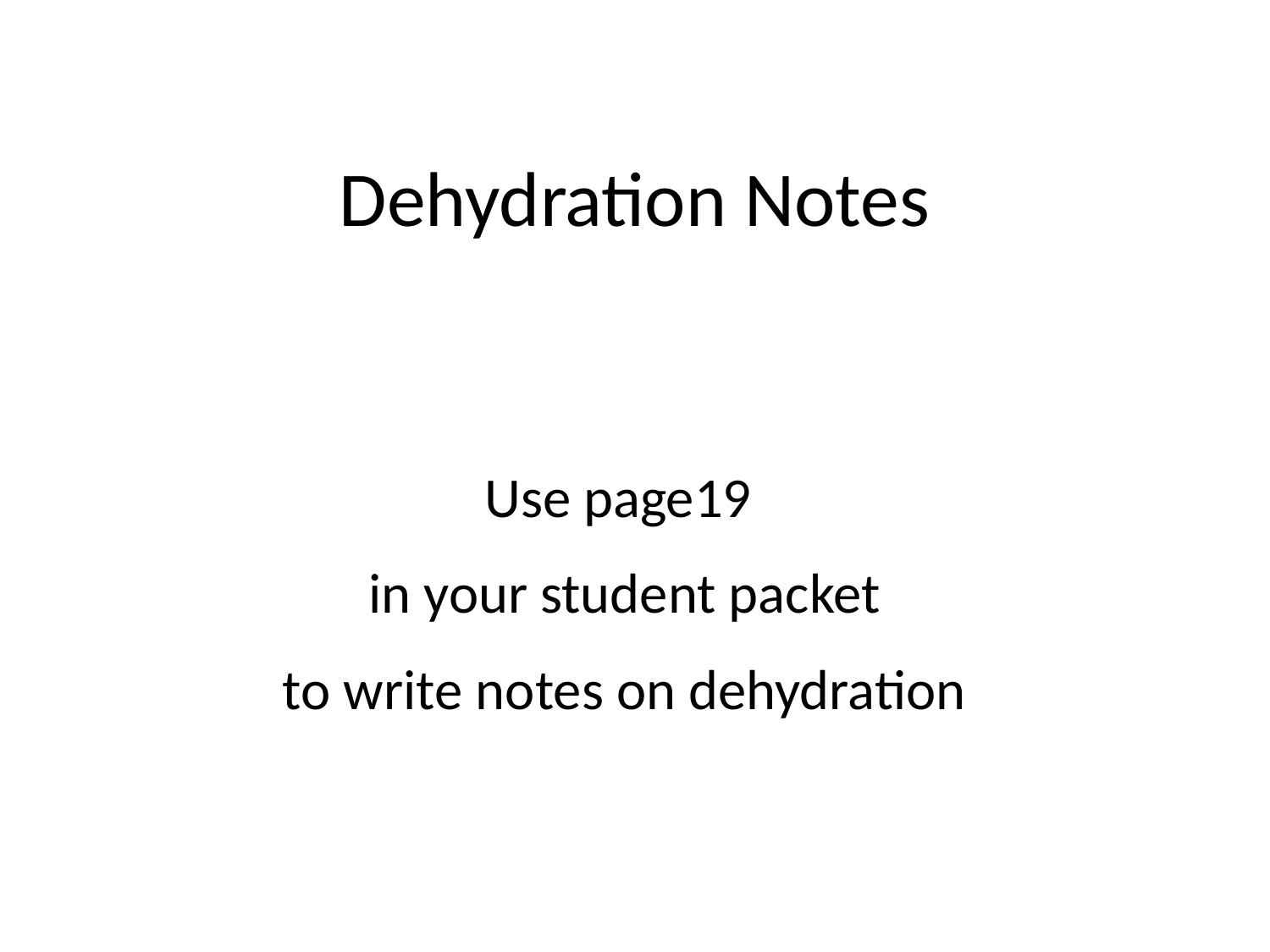

# Dehydration Notes
Use page19
in your student packet
to write notes on dehydration